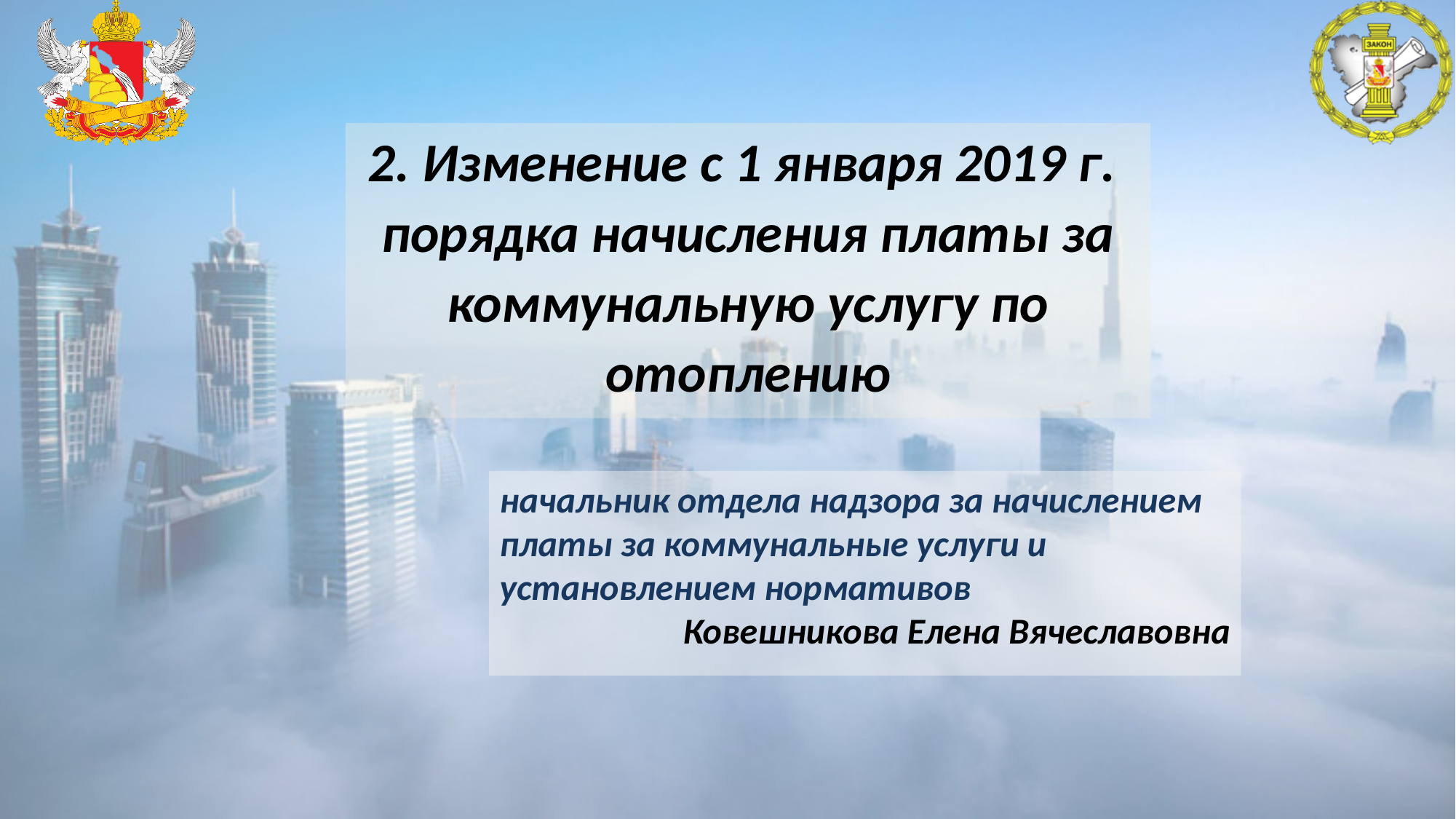

# 2. Изменение с 1 января 2019 г. порядка начисления платы за коммунальную услугу по отоплению
начальник отдела надзора за начислением платы за коммунальные услуги и установлением нормативов
Ковешникова Елена Вячеславовна